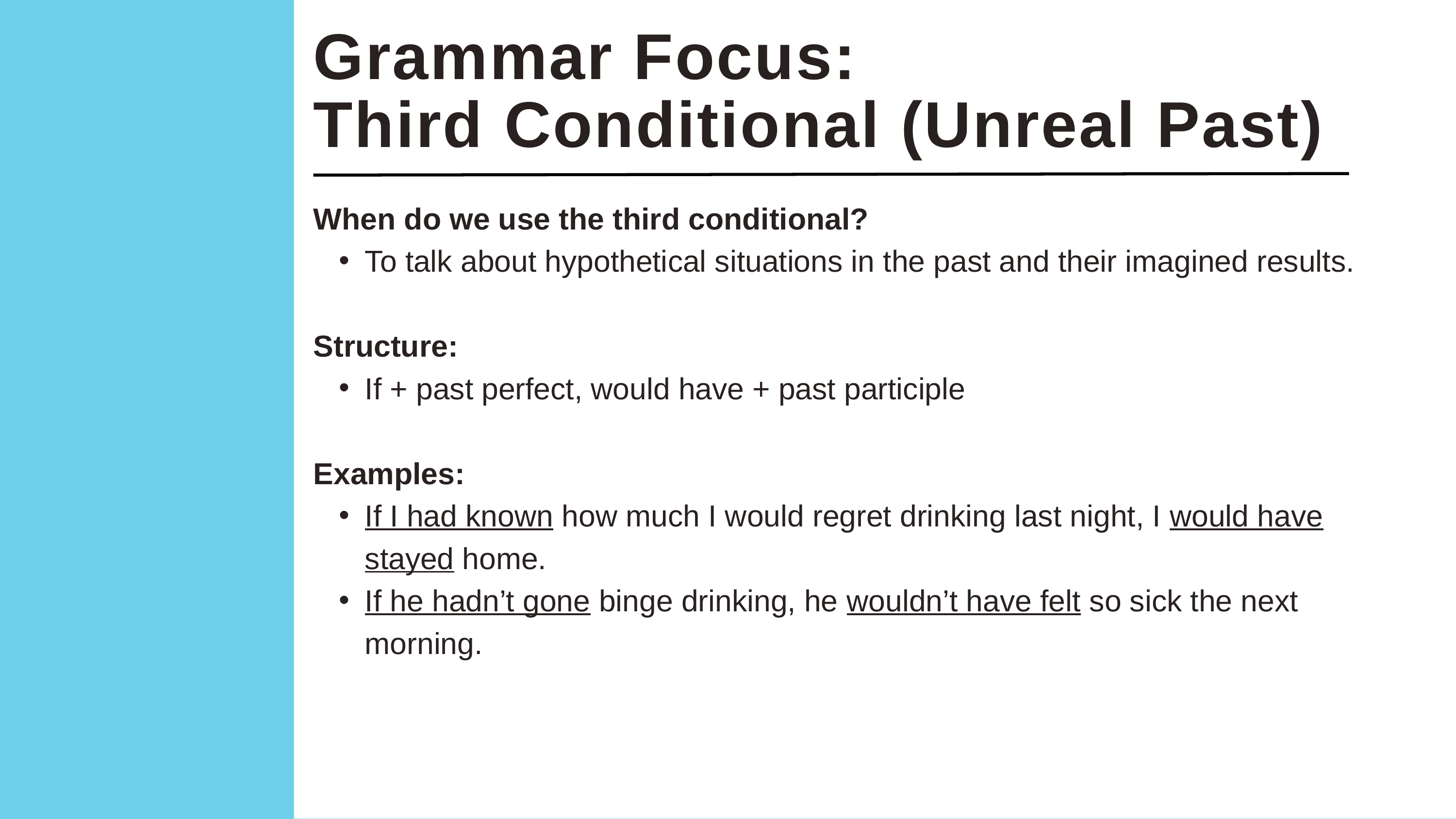

Grammar Focus:
Third Conditional (Unreal Past)

When do we use the third conditional?
To talk about hypothetical situations in the past and their imagined results.

Structure:
If + past perfect, would have + past participle

Examples:
If I had known how much I would regret drinking last night, I would have stayed home.
If he hadn’t gone binge drinking, he wouldn’t have felt so sick the next morning.